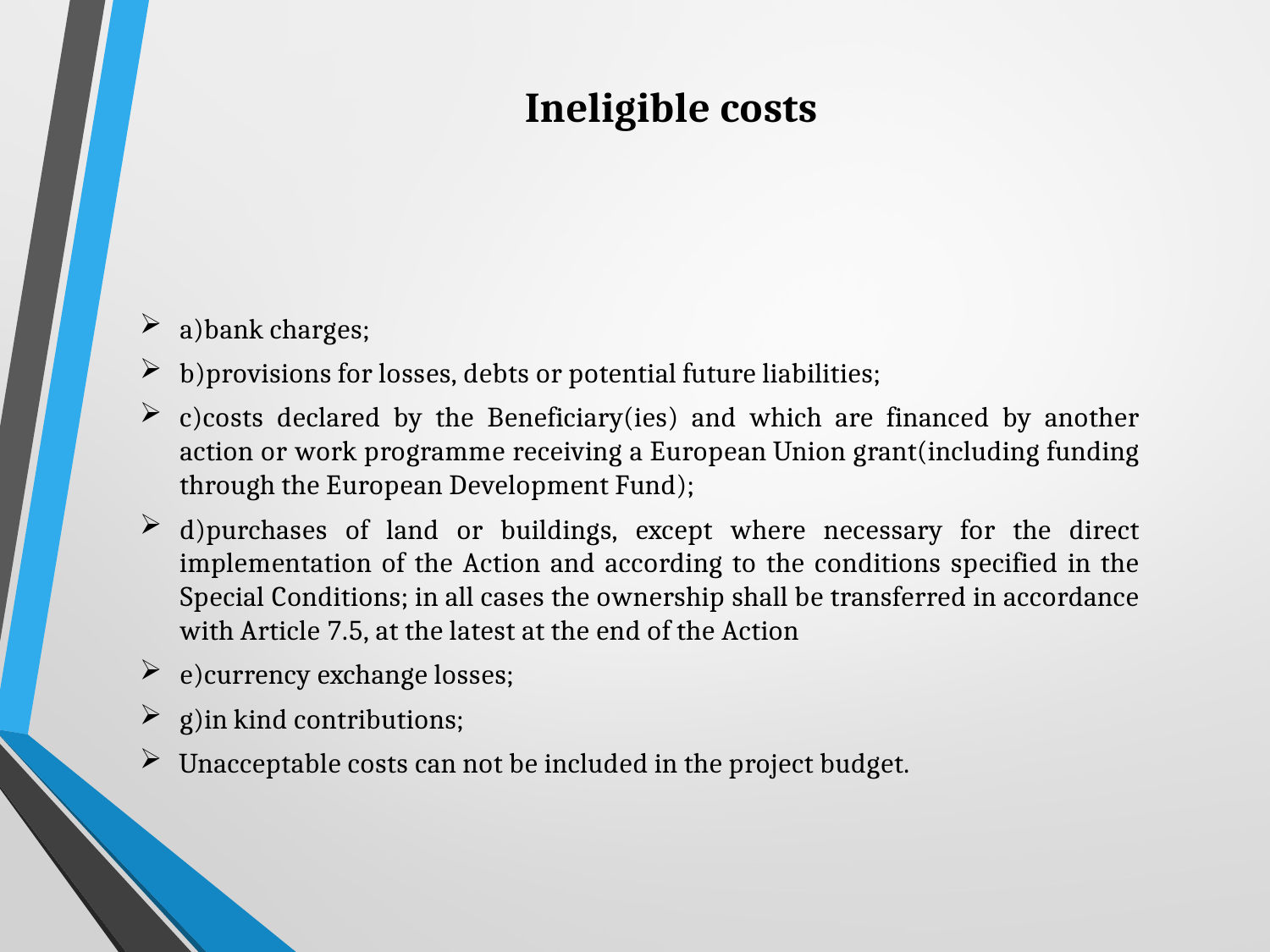

# Ineligible costs
a)bank charges;
b)provisions for losses, debts or potential future liabilities;
c)costs declared by the Beneficiary(ies) and which are financed by another action or work programme receiving a European Union grant(including funding through the European Development Fund);
d)purchases of land or buildings, except where necessary for the direct implementation of the Action and according to the conditions specified in the Special Conditions; in all cases the ownership shall be transferred in accordance with Article 7.5, at the latest at the end of the Action
e)currency exchange losses;
g)in kind contributions;
Unacceptable costs can not be included in the project budget.